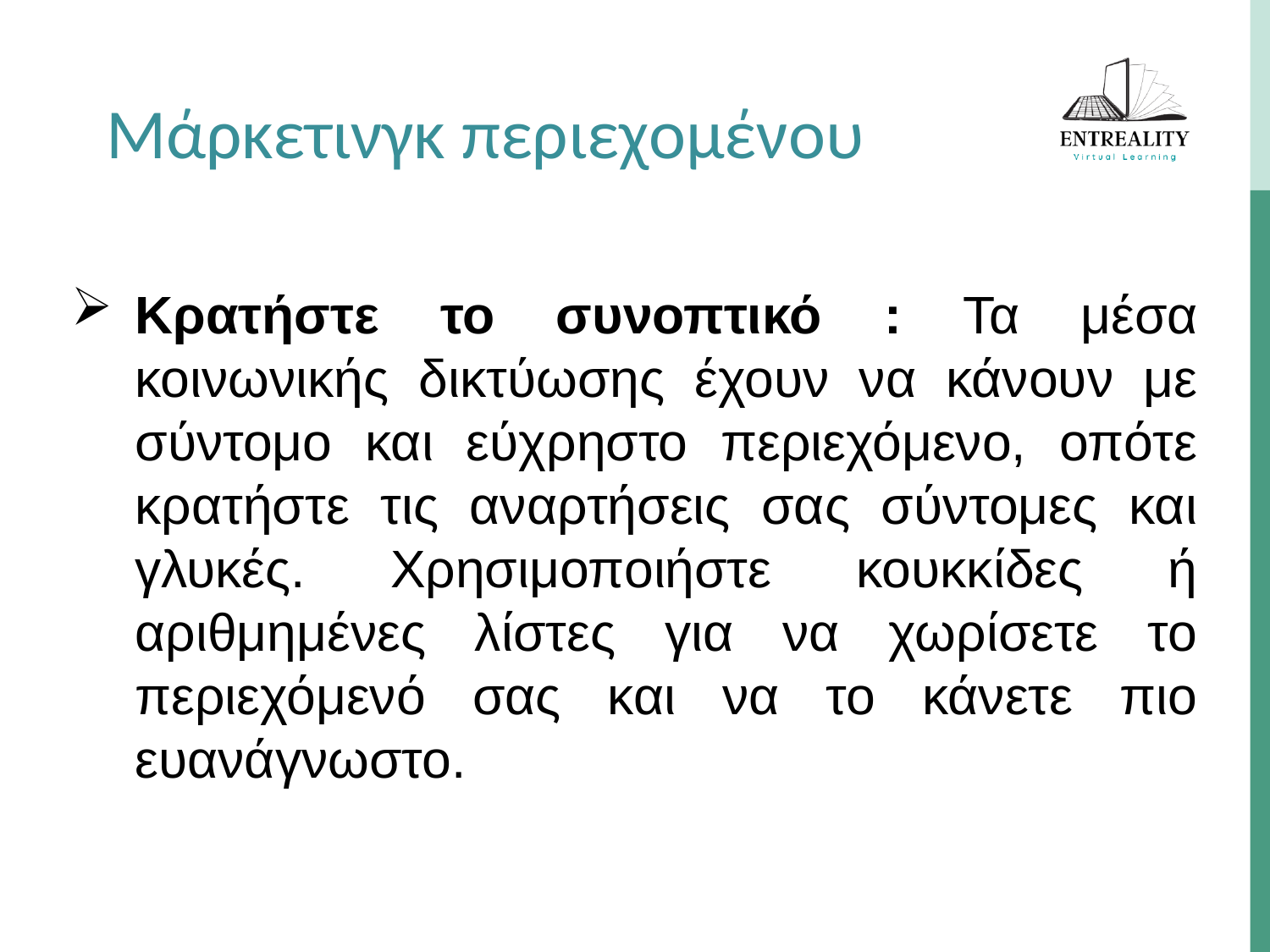

Μάρκετινγκ περιεχομένου

Κρατήστε το συνοπτικό : Τα μέσα κοινωνικής δικτύωσης έχουν να κάνουν με σύντομο και εύχρηστο περιεχόμενο, οπότε κρατήστε τις αναρτήσεις σας σύντομες και γλυκές. Χρησιμοποιήστε κουκκίδες ή αριθμημένες λίστες για να χωρίσετε το περιεχόμενό σας και να το κάνετε πιο ευανάγνωστο.